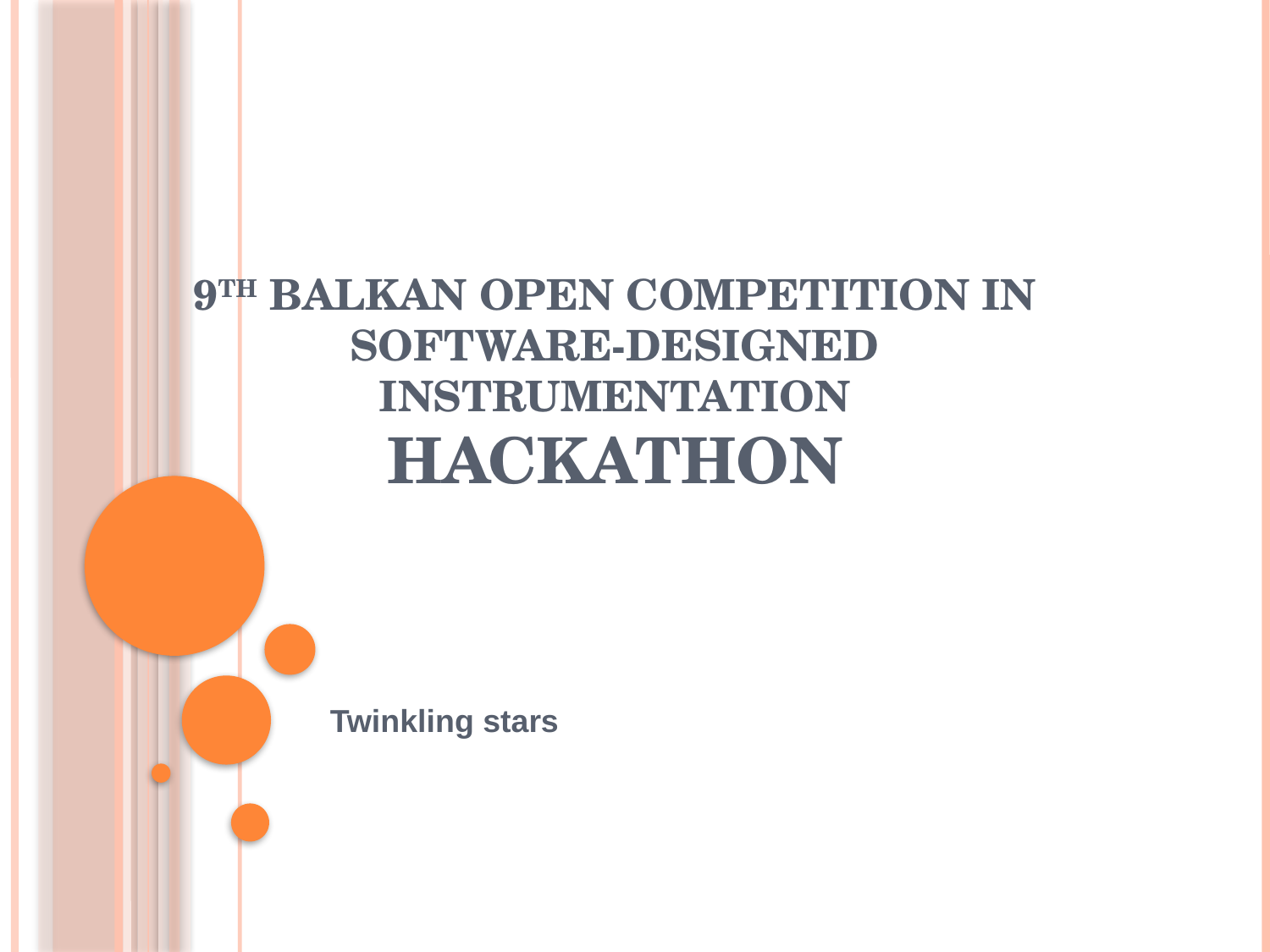

# 9th Balkan Open Competition in Software-designed instrumentation Hackathon
Twinkling stars